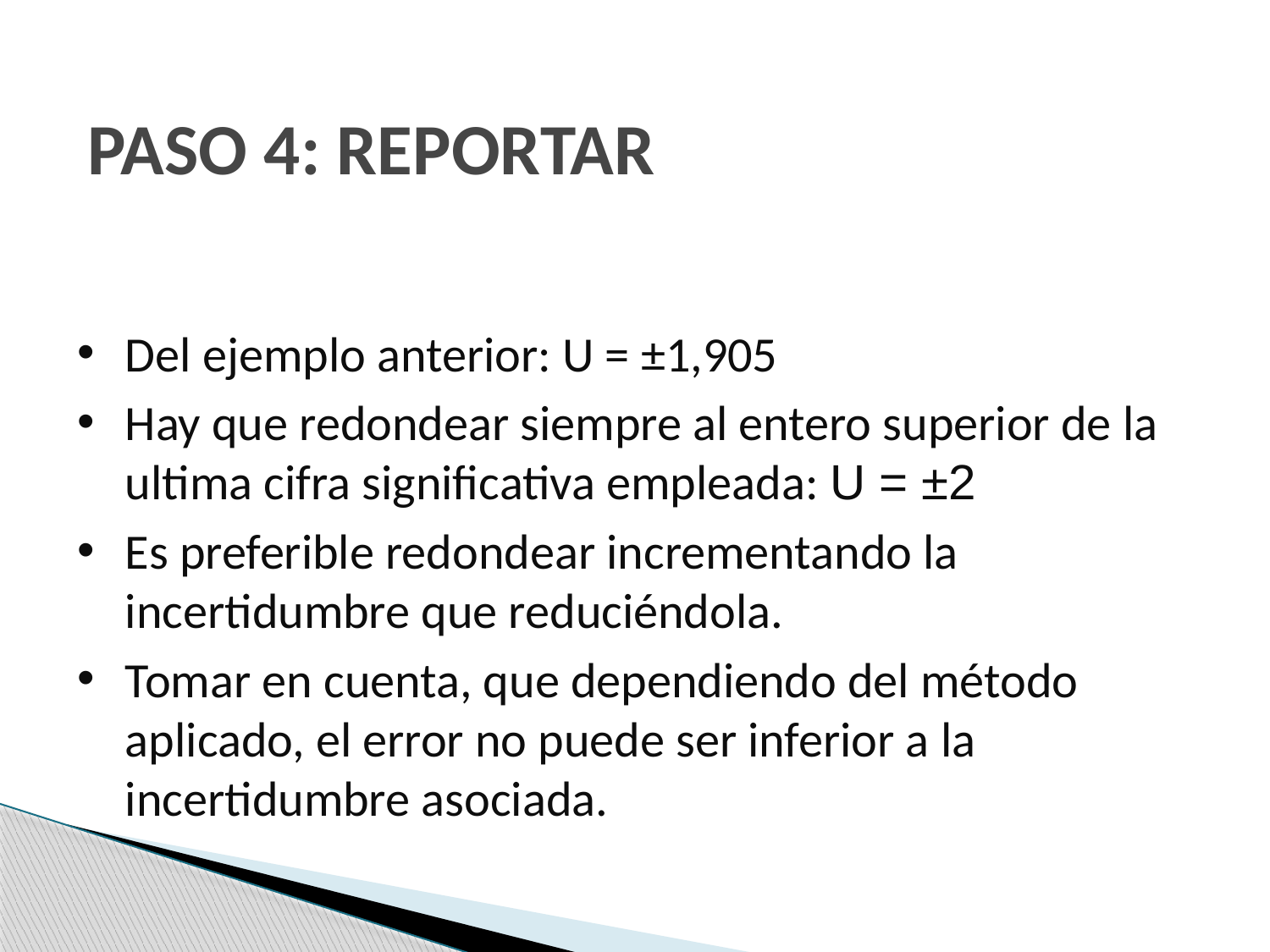

# PASO 4: REPORTAR
Del ejemplo anterior: U = ±1,905
Hay que redondear siempre al entero superior de la ultima cifra significativa empleada: U = ±2
Es preferible redondear incrementando la incertidumbre que reduciéndola.
Tomar en cuenta, que dependiendo del método aplicado, el error no puede ser inferior a la incertidumbre asociada.